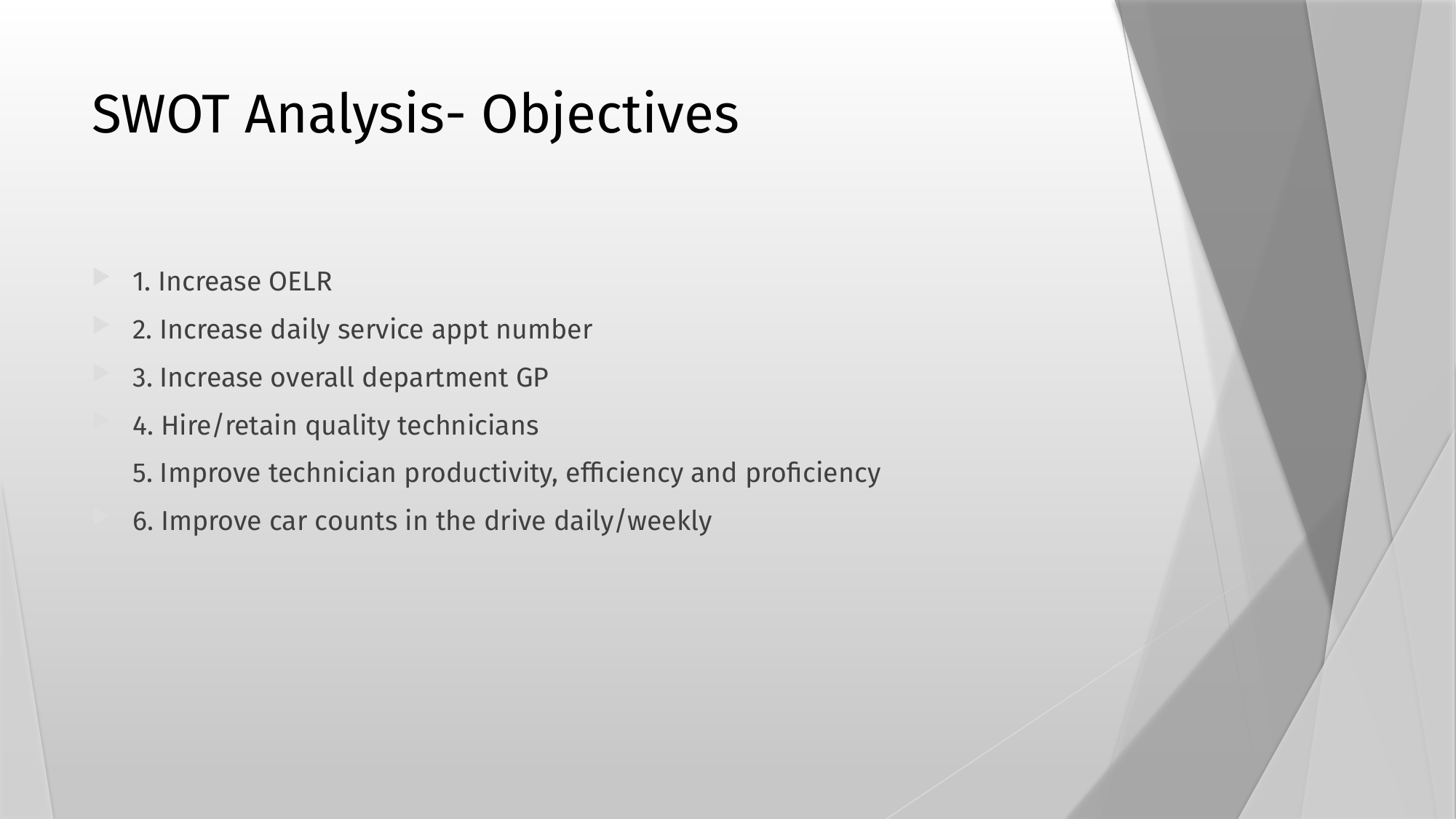

# SWOT Analysis- Objectives
1. Increase OELR
2. Increase daily service appt number
3. Increase overall department GP
4. Hire/retain quality technicians
5. Improve technician productivity, efficiency and proficiency
6. Improve car counts in the drive daily/weekly